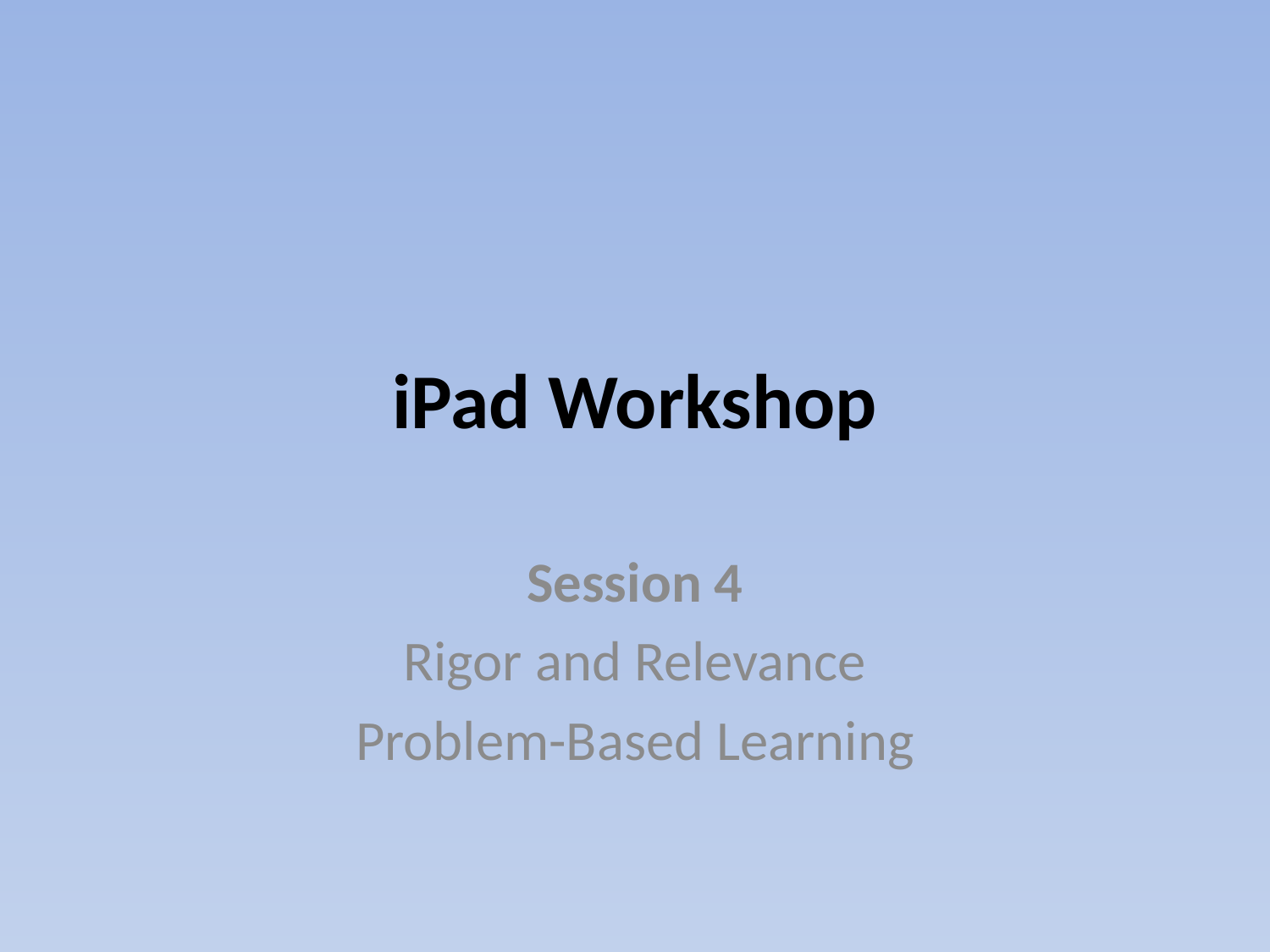

# iPad Workshop
Session 4
Rigor and Relevance
Problem-Based Learning